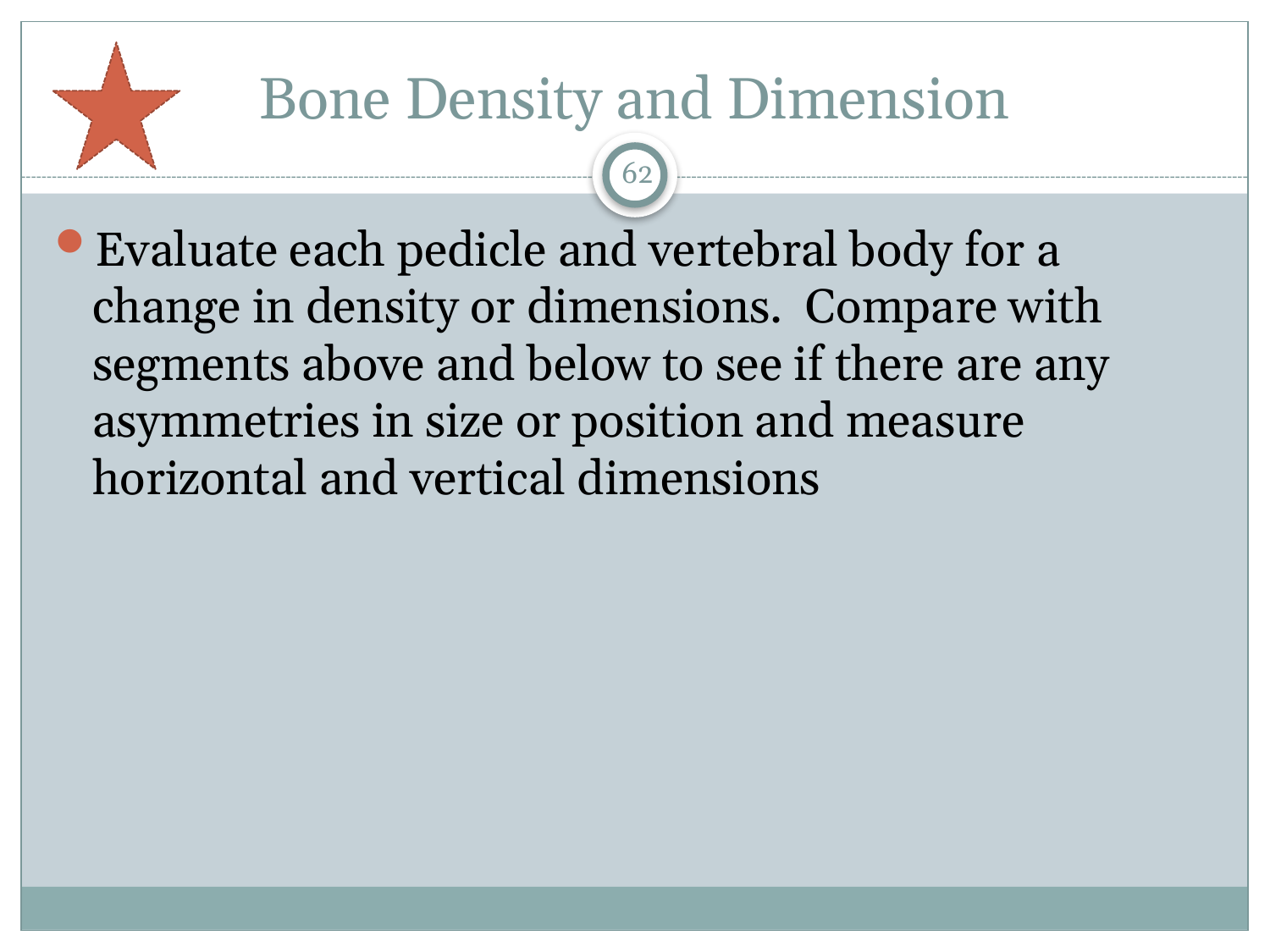

# Bone Density and Dimension

62
Evaluate each pedicle and vertebral body for a change in density or dimensions.  Compare with segments above and below to see if there are any asymmetries in size or position and measure horizontal and vertical dimensions